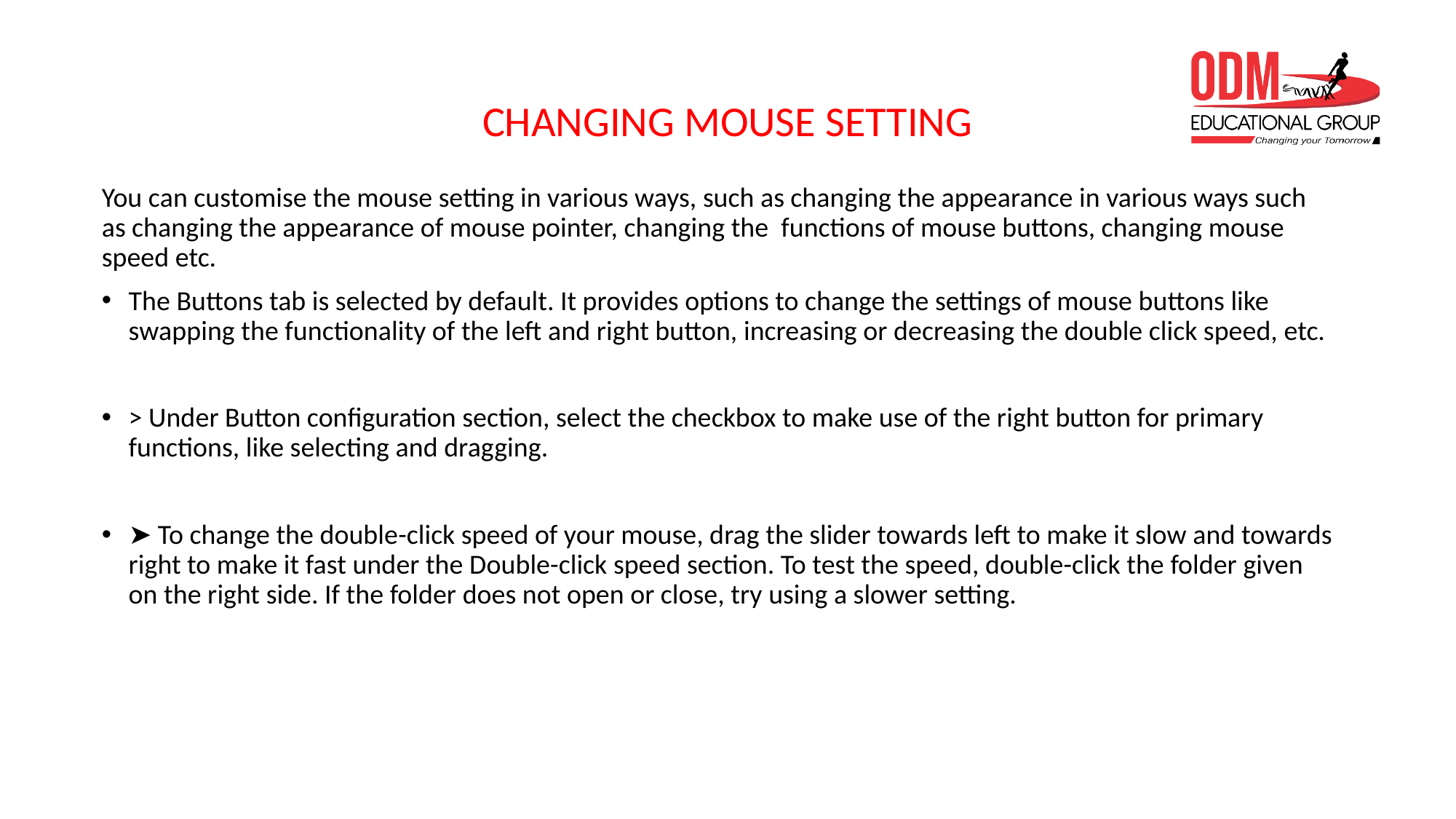

# CHANGING MOUSE SETTING

You can customise the mouse setting in various ways, such as changing the appearance in various ways such as changing the appearance of mouse pointer, changing the  functions of mouse buttons, changing mouse speed etc.
The Buttons tab is selected by default. It provides options to change the settings of mouse buttons like swapping the functionality of the left and right button, increasing or decreasing the double click speed, etc.

> Under Button configuration section, select the checkbox to make use of the right button for primary functions, like selecting and dragging.

➤ To change the double-click speed of your mouse, drag the slider towards left to make it slow and towards right to make it fast under the Double-click speed section. To test the speed, double-click the folder given on the right side. If the folder does not open or close, try using a slower setting.